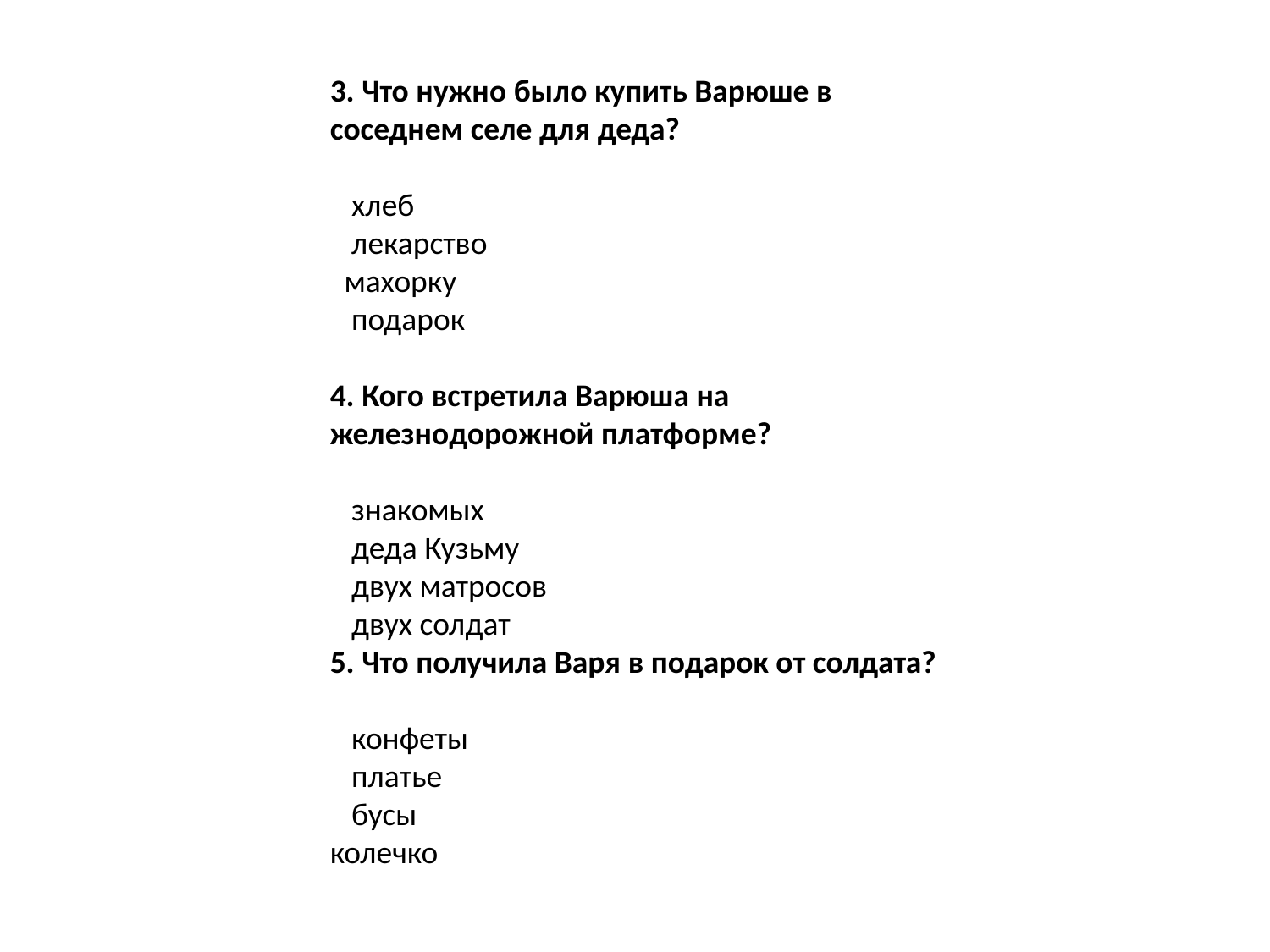

3. Что нужно было купить Варюше в соседнем селе для деда?
   хлеб
   лекарство
  махорку
   подарок
   
4. Кого встретила Варюша на железнодорожной платформе?
   знакомых
   деда Кузьму
   двух матросов
   двух солдат
5. Что получила Варя в подарок от солдата?
   конфеты
   платье
   бусы
колечко